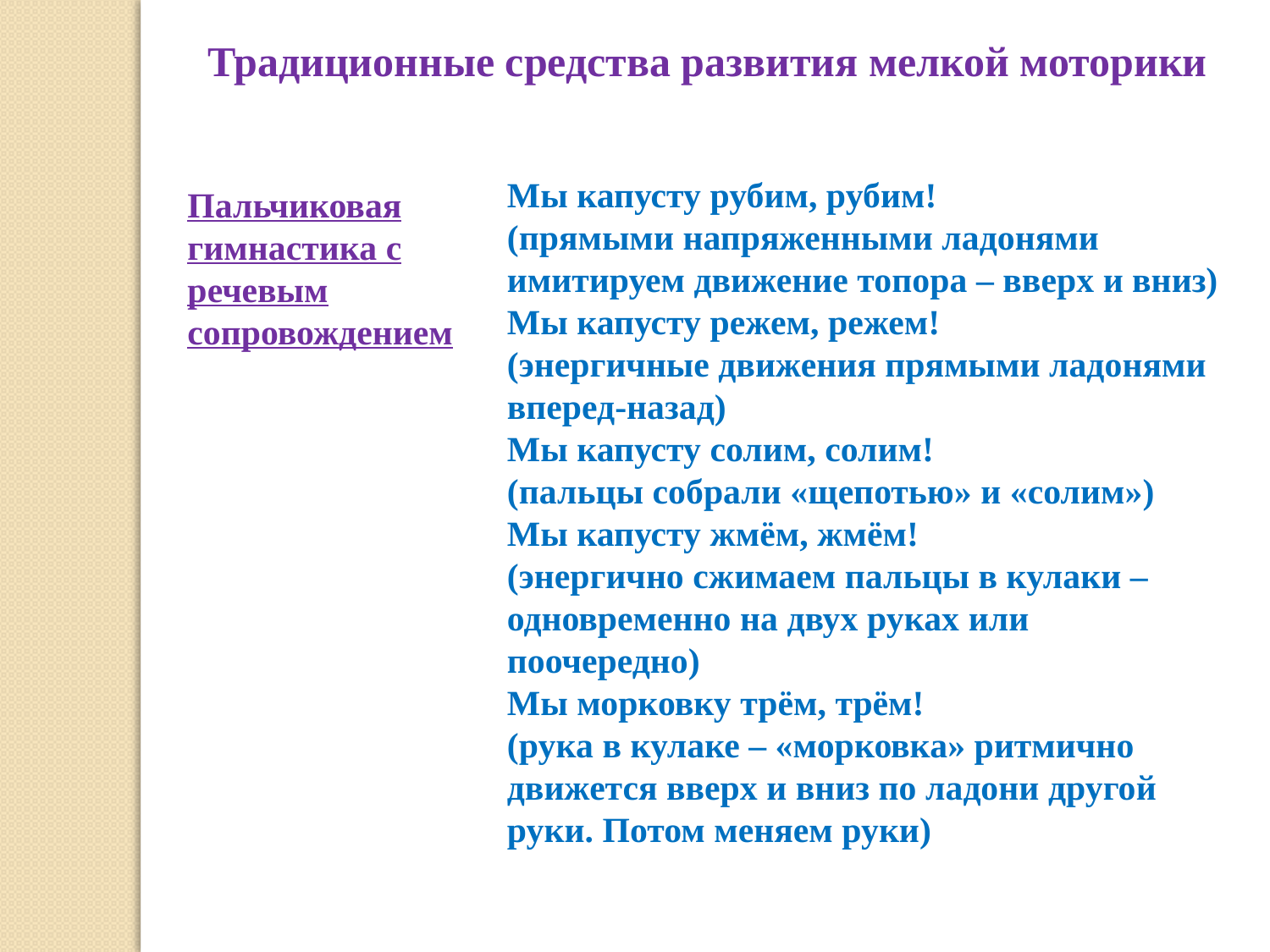

Традиционные средства развития мелкой моторики
Мы капусту рубим, рубим!
(прямыми напряженными ладонями имитируем движение топора – вверх и вниз)
Мы капусту режем, режем!
(энергичные движения прямыми ладонями вперед-назад)
Мы капусту солим, солим!
(пальцы собрали «щепотью» и «солим»)
Мы капусту жмём, жмём!
(энергично сжимаем пальцы в кулаки – одновременно на двух руках или поочередно)
Мы морковку трём, трём!
(рука в кулаке – «морковка» ритмично движется вверх и вниз по ладони другой руки. Потом меняем руки)
Пальчиковая гимнастика с речевым сопровождением